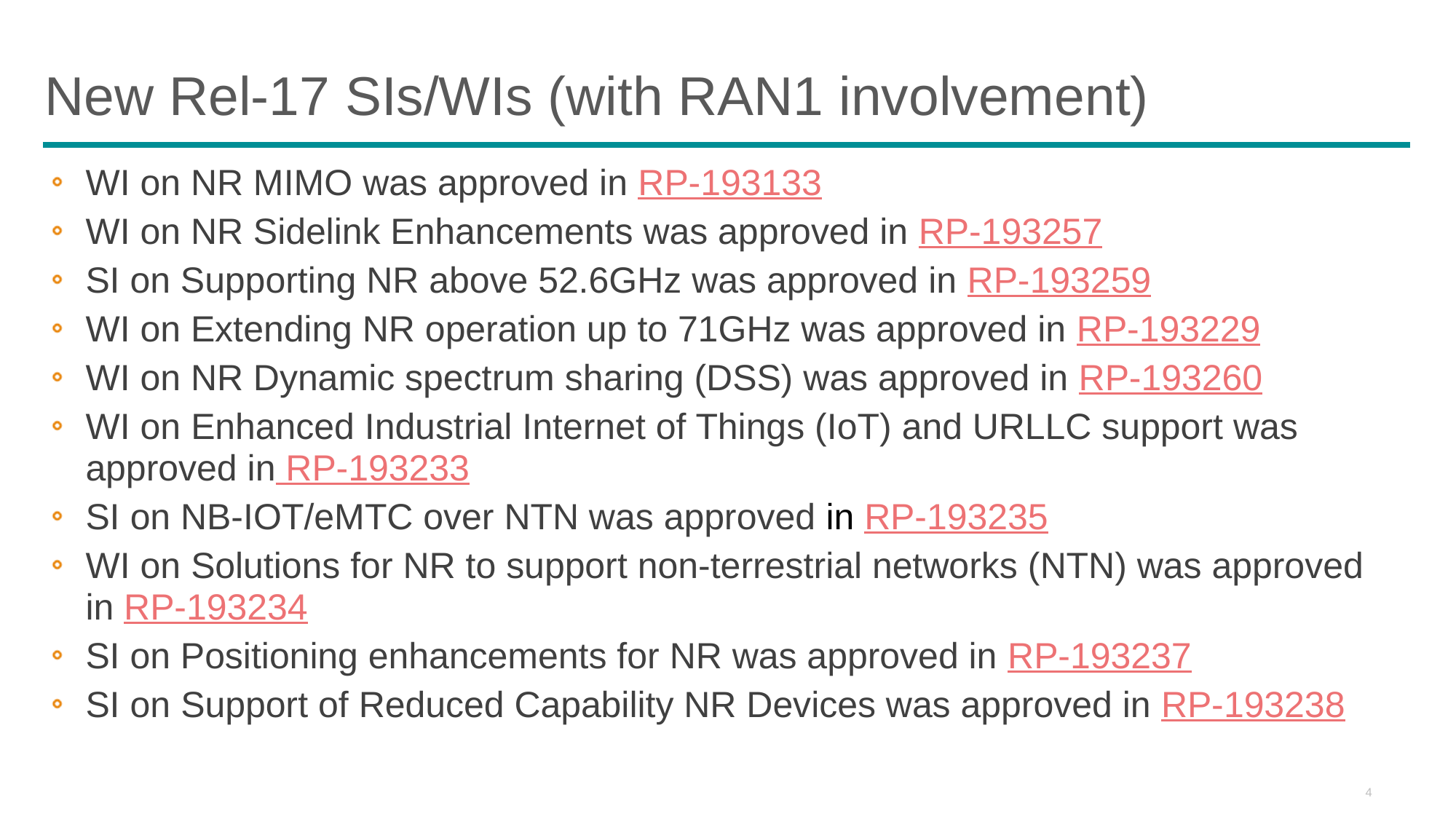

# New Rel-17 SIs/WIs (with RAN1 involvement)
WI on NR MIMO was approved in RP-193133
WI on NR Sidelink Enhancements was approved in RP-193257
SI on Supporting NR above 52.6GHz was approved in RP-193259
WI on Extending NR operation up to 71GHz was approved in RP-193229
WI on NR Dynamic spectrum sharing (DSS) was approved in RP-193260
WI on Enhanced Industrial Internet of Things (IoT) and URLLC support was approved in RP-193233
SI on NB-IOT/eMTC over NTN was approved in RP-193235
WI on Solutions for NR to support non-terrestrial networks (NTN) was approved in RP-193234
SI on Positioning enhancements for NR was approved in RP-193237
SI on Support of Reduced Capability NR Devices was approved in RP-193238